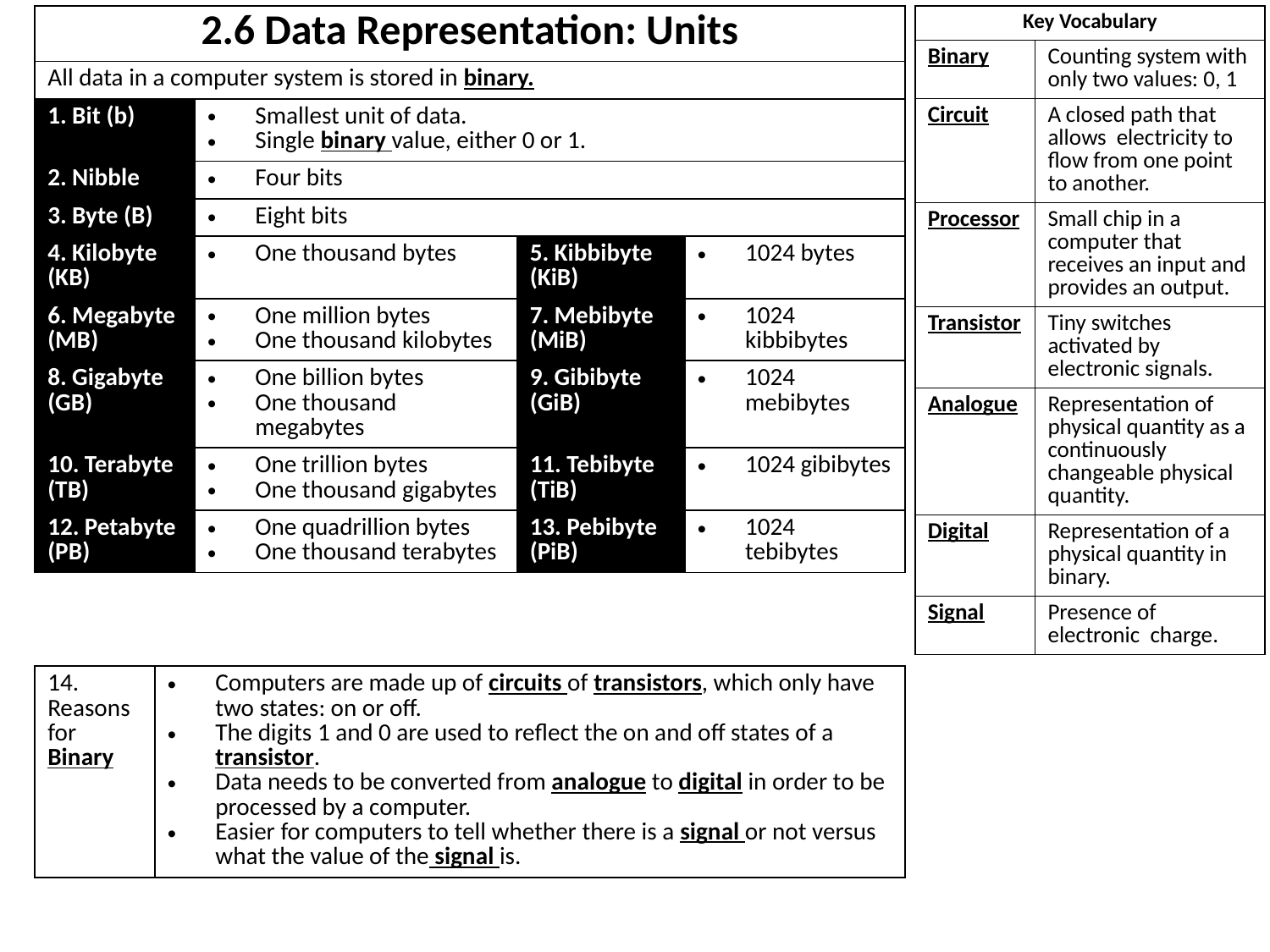

| 2.6 Data Representation: Units |  |  |  |
| --- | --- | --- | --- |
| All data in a computer system is stored in binary. |  |  |  |
| 1. Bit (b) | Smallest unit of data. Single binary value, either 0 or 1. |  |  |
| 2. Nibble | Four bits |  |  |
| 3. Byte (B) | Eight bits |  |  |
| 4. Kilobyte (KB) | One thousand bytes | 5. Kibbibyte (KiB) | 1024 bytes |
| 6. Megabyte (MB) | One million bytes One thousand kilobytes | 7. Mebibyte (MiB) | 1024 kibbibytes |
| 8. Gigabyte (GB) | One billion bytes One thousand megabytes | 9. Gibibyte (GiB) | 1024 mebibytes |
| 10. Terabyte (TB) | One trillion bytes One thousand gigabytes | 11. Tebibyte (TiB) | 1024 gibibytes |
| 12. Petabyte (PB) | One quadrillion bytes One thousand terabytes | 13. Pebibyte (PiB) | 1024 tebibytes |
| Key Vocabulary |  |
| --- | --- |
| Binary | Counting system with only two values: 0, 1 |
| Circuit | A closed path that allows electricity to flow from one point to another. |
| Processor | Small chip in a computer that receives an input and provides an output. |
| Transistor | Tiny switches activated by electronic signals. |
| Analogue | Representation of physical quantity as a continuously changeable physical quantity. |
| Digital | Representation of a physical quantity in binary. |
| Signal | Presence of electronic charge. |
| 14. Reasons for Binary | Computers are made up of circuits of transistors, which only have two states: on or off. The digits 1 and 0 are used to reflect the on and off states of a transistor. Data needs to be converted from analogue to digital in order to be processed by a computer. Easier for computers to tell whether there is a signal or not versus what the value of the signal is. |
| --- | --- |